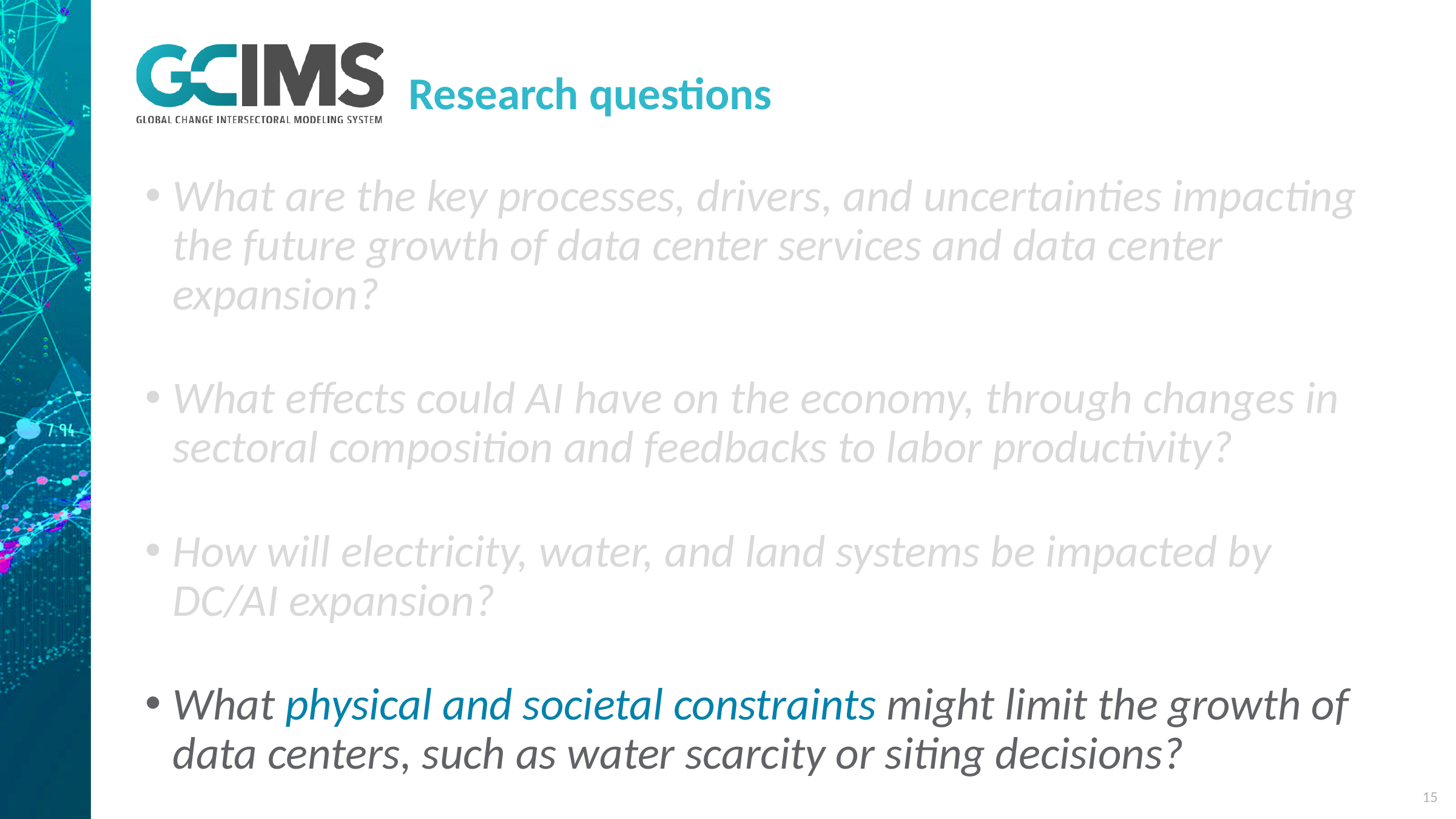

# Research questions
What are the key processes, drivers, and uncertainties impacting the future growth of data center services and data center expansion?

What effects could AI have on the economy, through changes in sectoral composition and feedbacks to labor productivity?

How will electricity, water, and land systems be impacted by DC/AI expansion?

What physical and societal constraints might limit the growth of data centers, such as water scarcity or siting decisions?
15